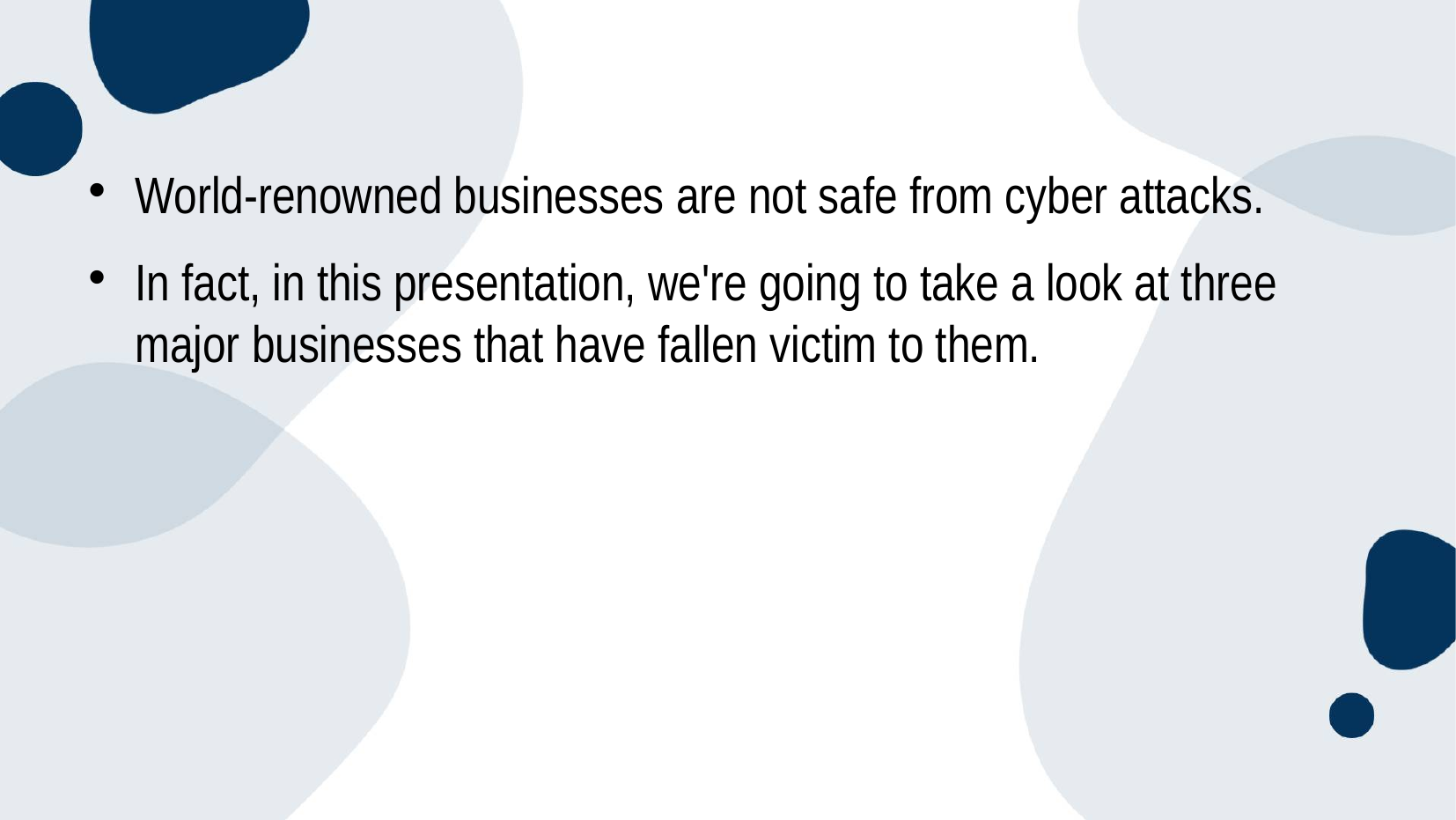

#
World-renowned businesses are not safe from cyber attacks.
In fact, in this presentation, we're going to take a look at three major businesses that have fallen victim to them.